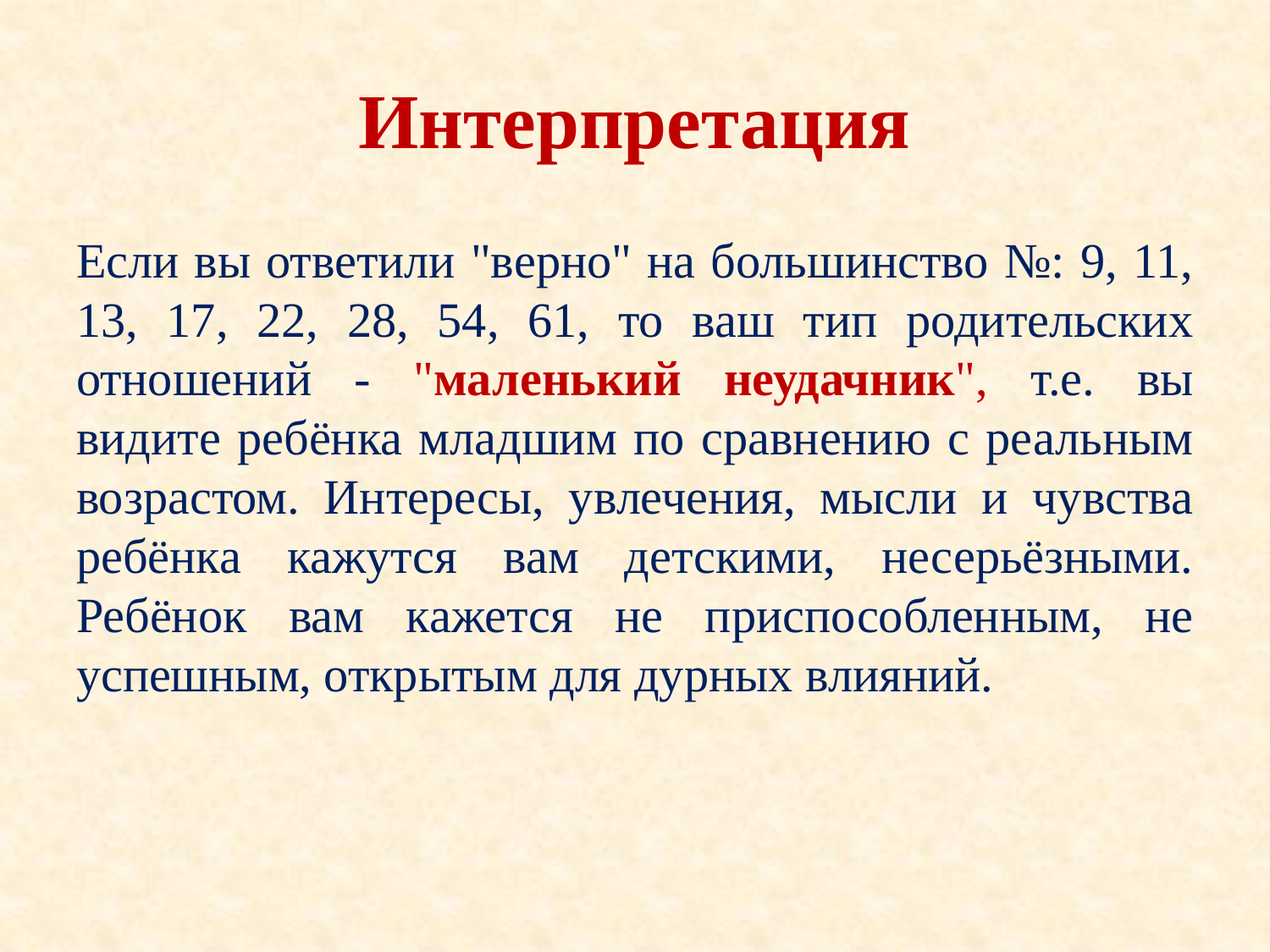

# Интерпретация
Если вы ответили "верно" на большинство №: 9, 11, 13, 17, 22, 28, 54, 61, то ваш тип родительских отношений - "маленький неудачник", т.е. вы видите ребёнка младшим по сравнению с реальным возрастом. Интересы, увлечения, мысли и чувства ребёнка кажутся вам детскими, несерьёзными. Ребёнок вам кажется не приспособленным, не успешным, открытым для дурных влияний.